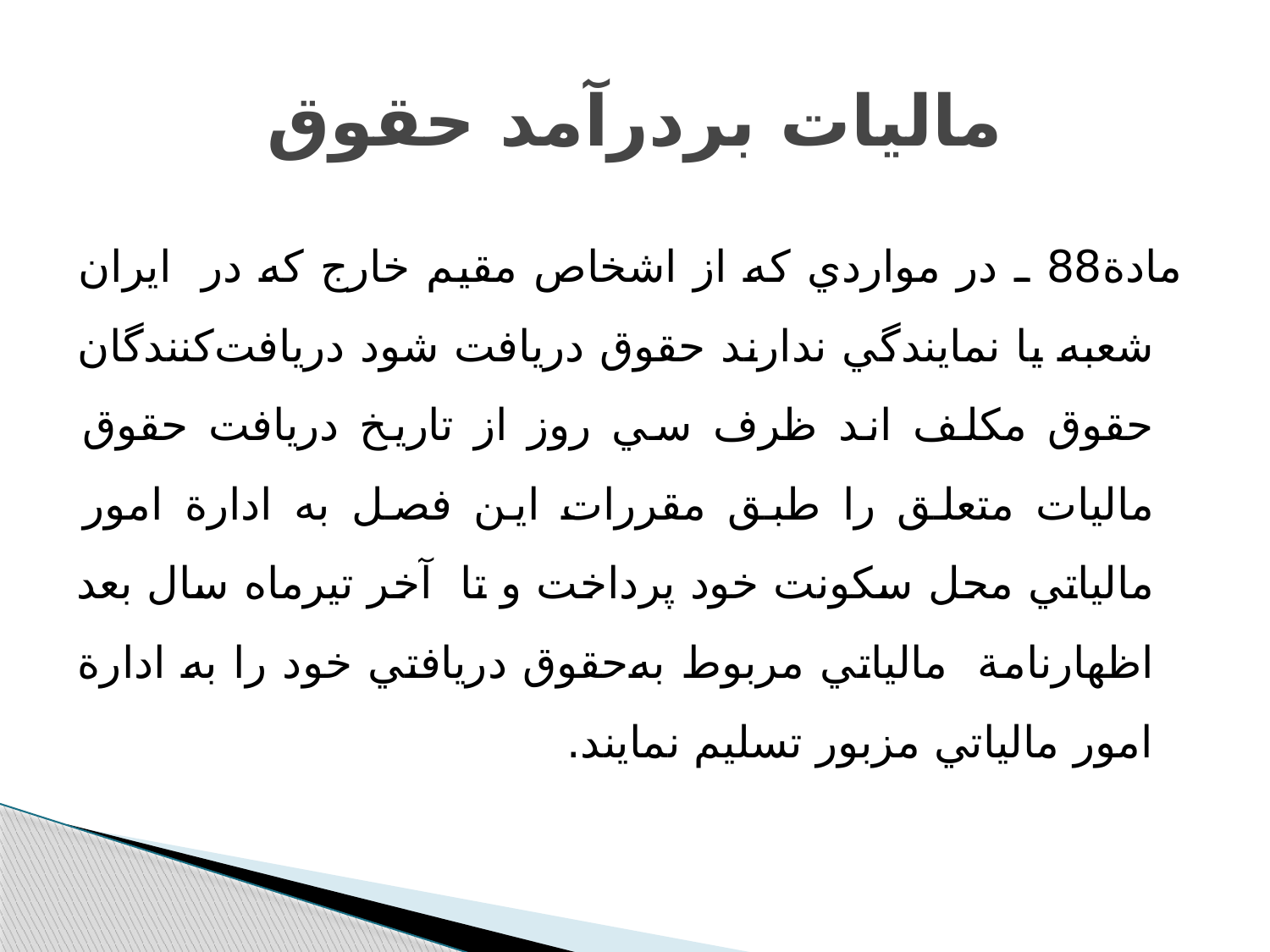

# مالیات بردرآمد حقوق
مادة88 ـ در مواردي که از اشخاص مقيم خارج که در  ايران ‌شعبه يا نمايندگي ندارند حقوق دريافت شود دريافت‌کنندگان حقوق مکلف اند ظرف سي روز از تاريخ دريافت حقوق ماليات متعلق را طبق مقررات اين فصل به ادارة امور مالياتي محل سکونت خود پرداخت و تا  آخر تيرماه سال بعد اظهارنامة  مالياتي مربوط به‌حقوق دريافتي خود را به ادارة امور مالياتي مزبور تسليم نمايند.